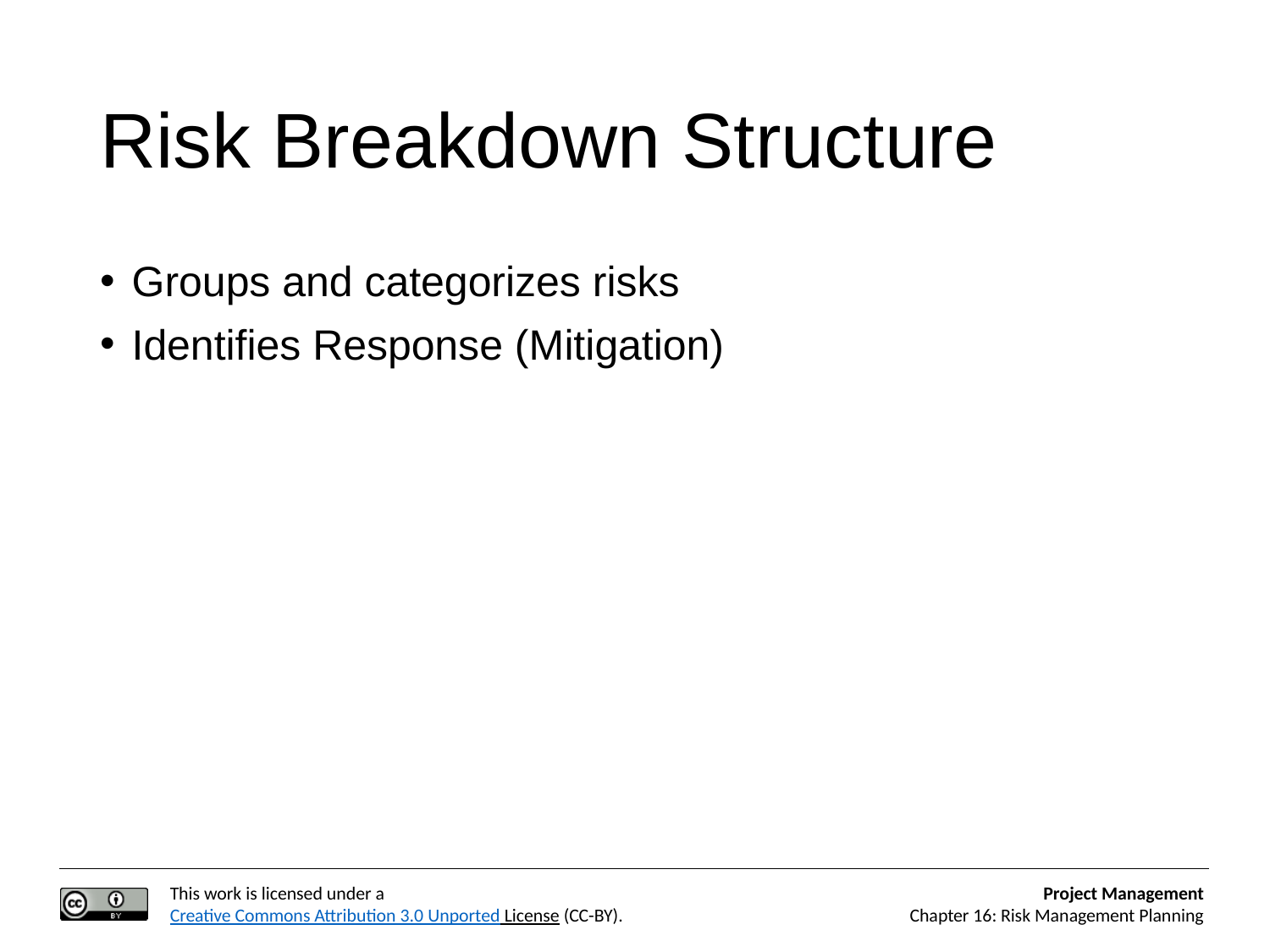

# Risk Breakdown Structure
Groups and categorizes risks
Identifies Response (Mitigation)